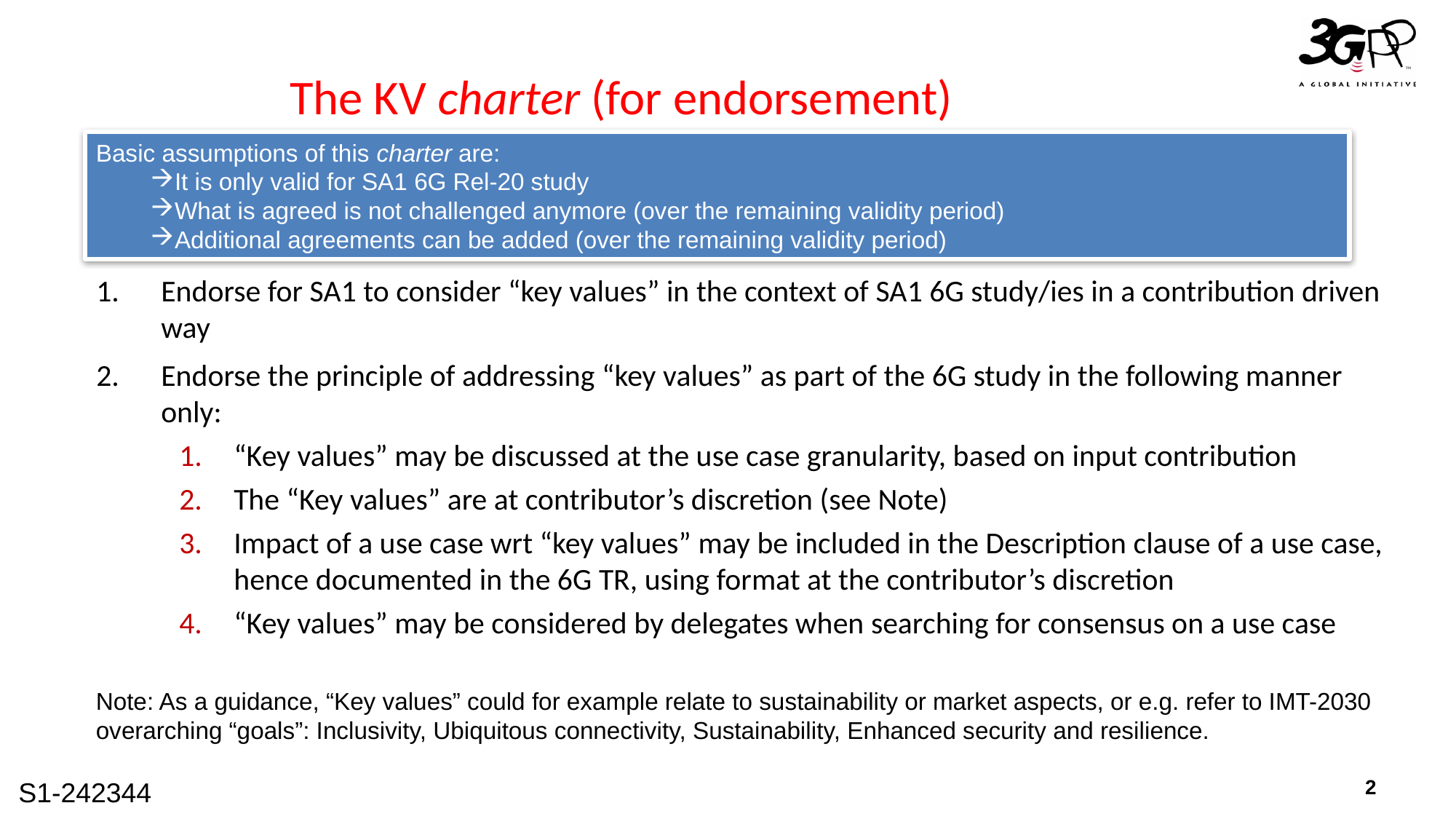

# The KV charter (for endorsement)
Basic assumptions of this charter are:
It is only valid for SA1 6G Rel-20 study
What is agreed is not challenged anymore (over the remaining validity period)
Additional agreements can be added (over the remaining validity period)
Endorse for SA1 to consider “key values” in the context of SA1 6G study/ies in a contribution driven way
Endorse the principle of addressing “key values” as part of the 6G study in the following manner only:
“Key values” may be discussed at the use case granularity, based on input contribution
The “Key values” are at contributor’s discretion (see Note)
Impact of a use case wrt “key values” may be included in the Description clause of a use case, hence documented in the 6G TR, using format at the contributor’s discretion
“Key values” may be considered by delegates when searching for consensus on a use case
Note: As a guidance, “Key values” could for example relate to sustainability or market aspects, or e.g. refer to IMT-2030 overarching “goals”: Inclusivity, Ubiquitous connectivity, Sustainability, Enhanced security and resilience.